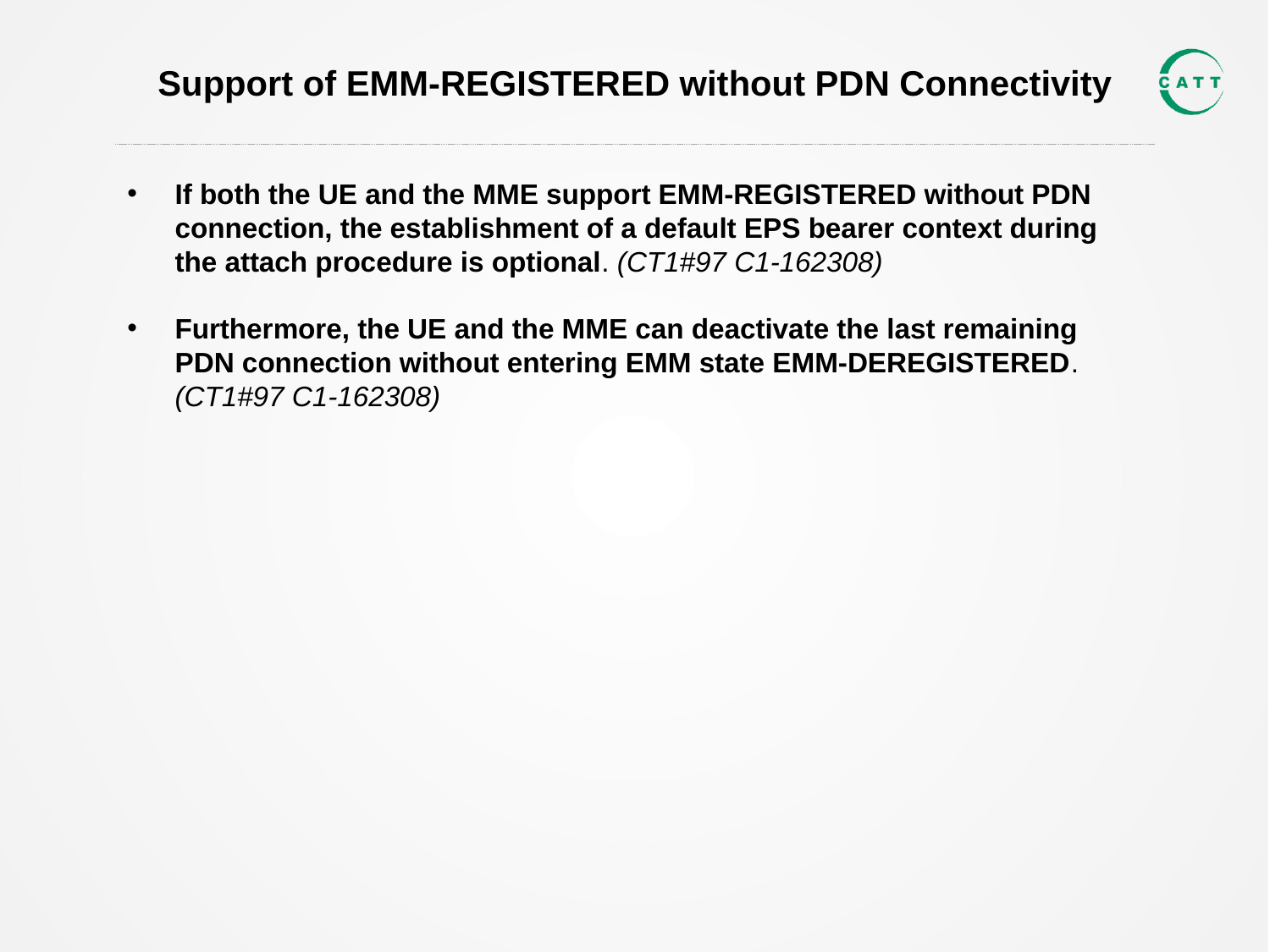

# Support of EMM-REGISTERED without PDN Connectivity
If both the UE and the MME support EMM-REGISTERED without PDN connection, the establishment of a default EPS bearer context during the attach procedure is optional. (CT1#97 C1-162308)

Furthermore, the UE and the MME can deactivate the last remaining PDN connection without entering EMM state EMM-DEREGISTERED. (CT1#97 C1-162308)